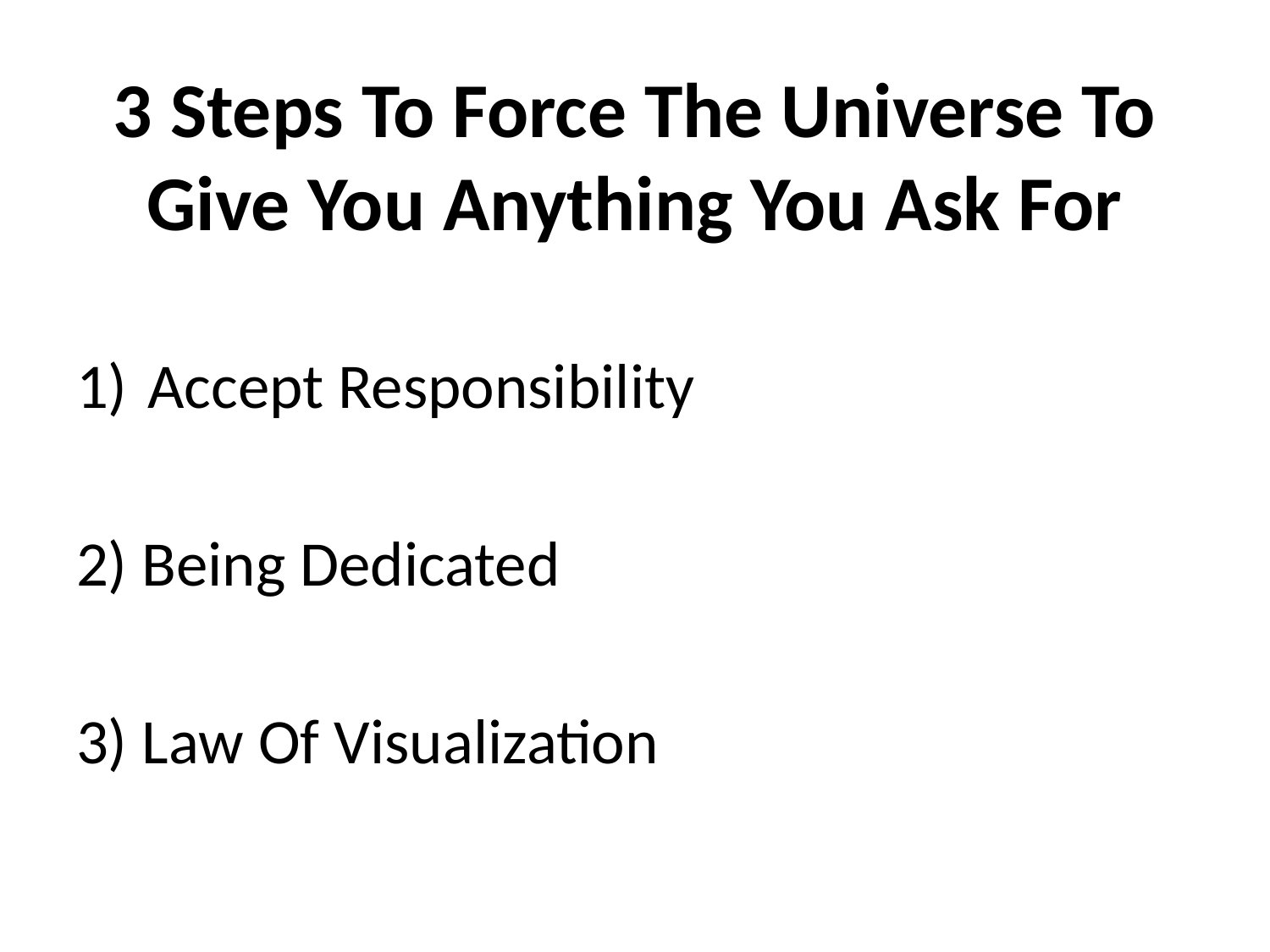

# 3 Steps To Force The Universe To Give You Anything You Ask For
Accept Responsibility

2) Being Dedicated

3) Law Of Visualization